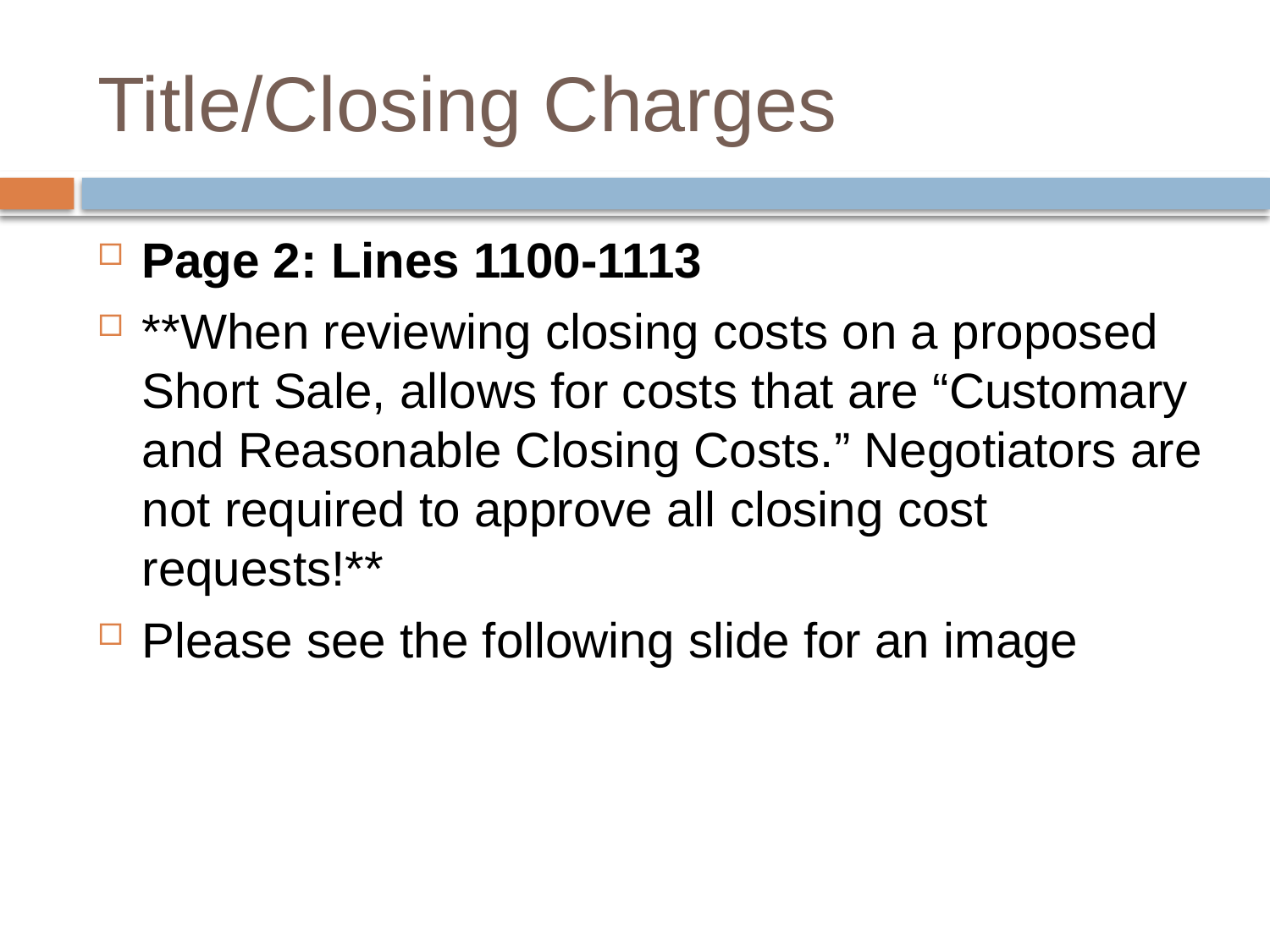

# Title/Closing Charges
Page 2: Lines 1100‐1113
**When reviewing closing costs on a proposed Short Sale, allows for costs that are “Customary and Reasonable Closing Costs.” Negotiators are not required to approve all closing cost requests!**
Please see the following slide for an image